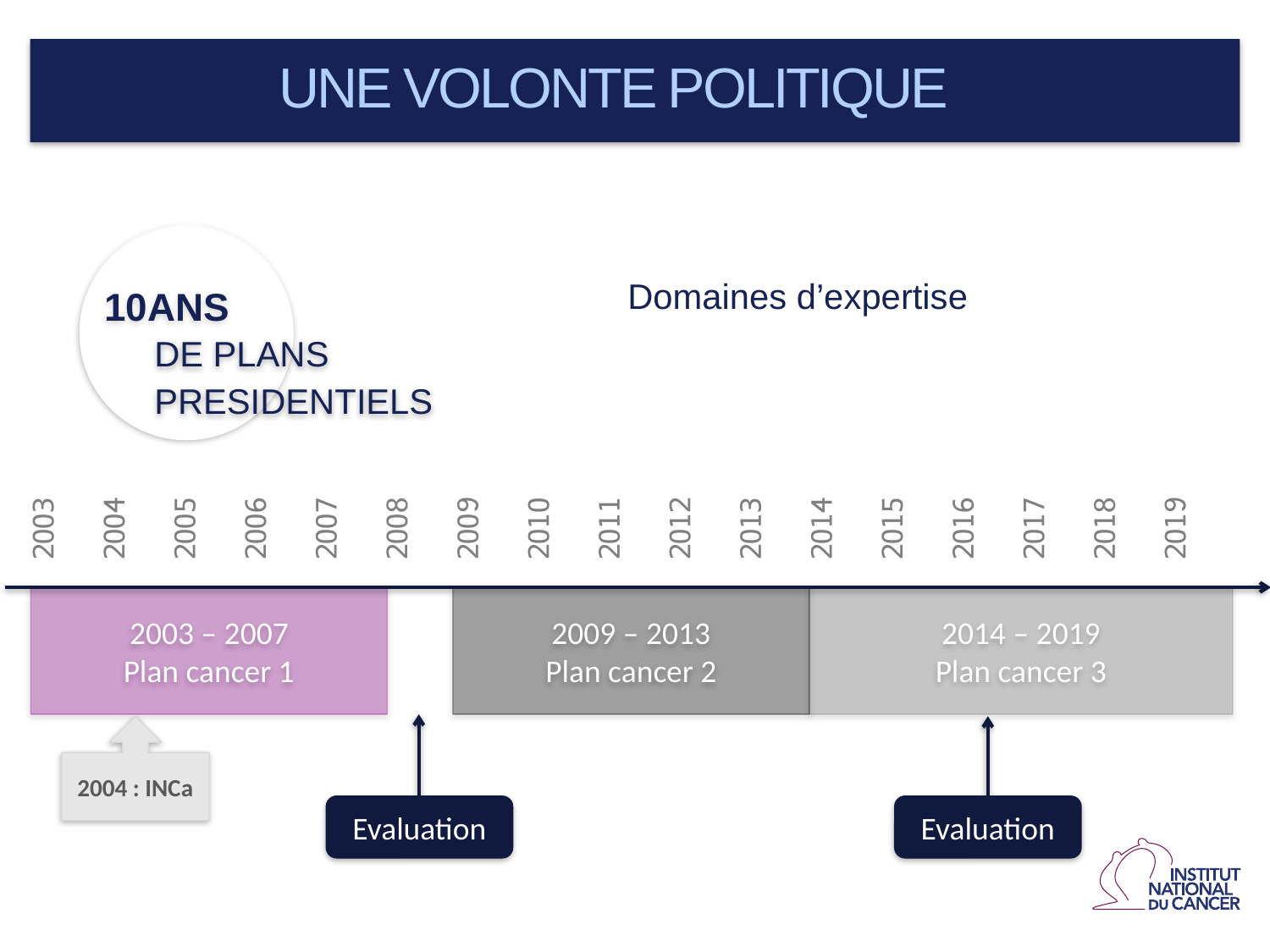

UNE VOLONTE POLITIQUE
10ANS

DE PLANS
PRESIDENTIELS

Domaines d’expertise
| 2003 | 2004 | 2005 | 2006 | 2007 | 2008 | 2009 | 2010 | 2011 | 2012 | 2013 | 2014 | 2015 | 2016 | 2017 | 2018 | 2019 |
| --- | --- | --- | --- | --- | --- | --- | --- | --- | --- | --- | --- | --- | --- | --- | --- | --- |
2003 – 2007
Plan cancer 1
2009 – 2013
Plan cancer 2
2014 – 2019
Plan cancer 3
Evaluation
Evaluation
2004 : INCa